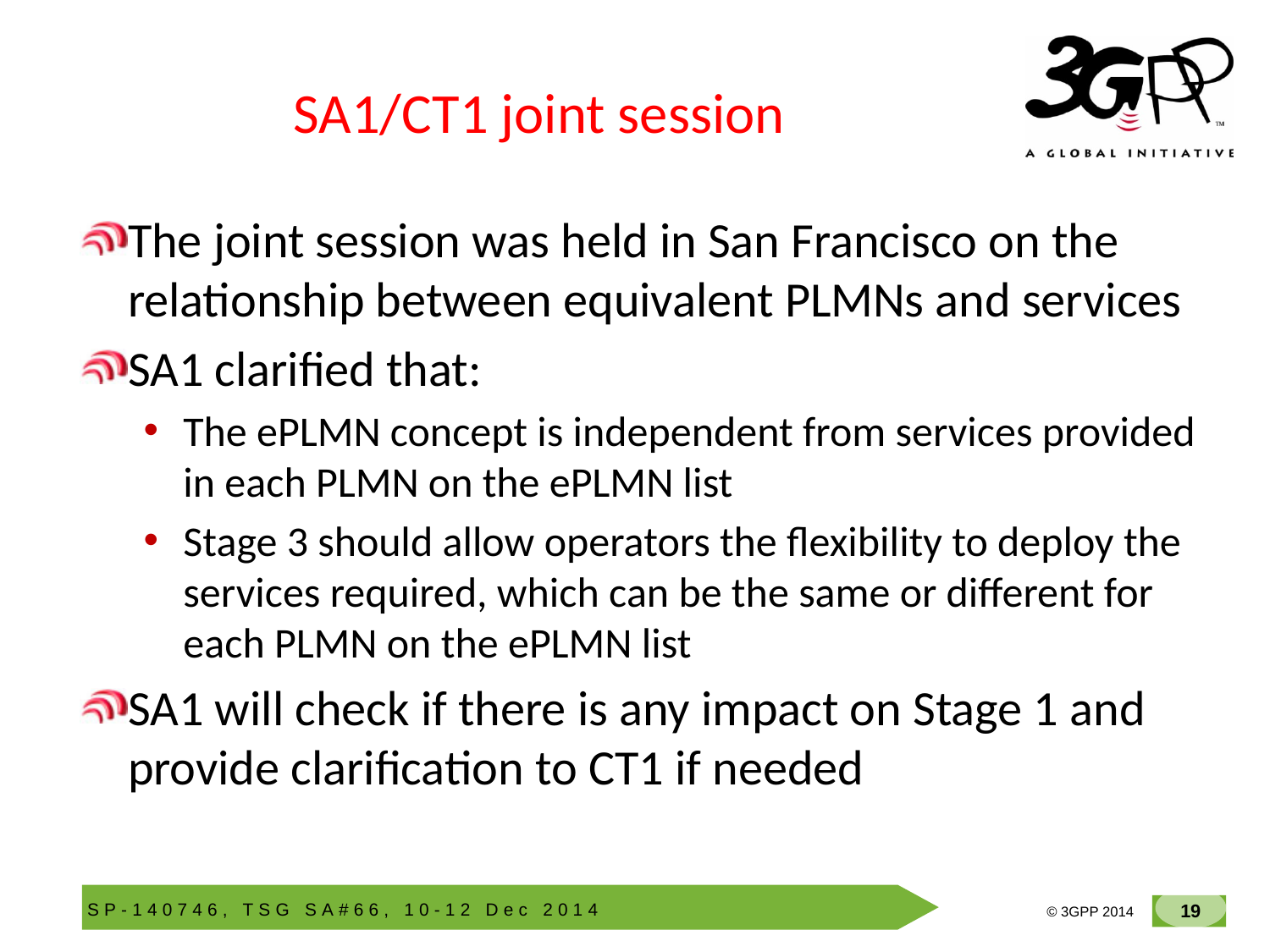

# SA1/CT1 joint session
The joint session was held in San Francisco on the relationship between equivalent PLMNs and services
SA1 clarified that:
The ePLMN concept is independent from services provided in each PLMN on the ePLMN list
Stage 3 should allow operators the flexibility to deploy the services required, which can be the same or different for each PLMN on the ePLMN list
SA1 will check if there is any impact on Stage 1 and provide clarification to CT1 if needed